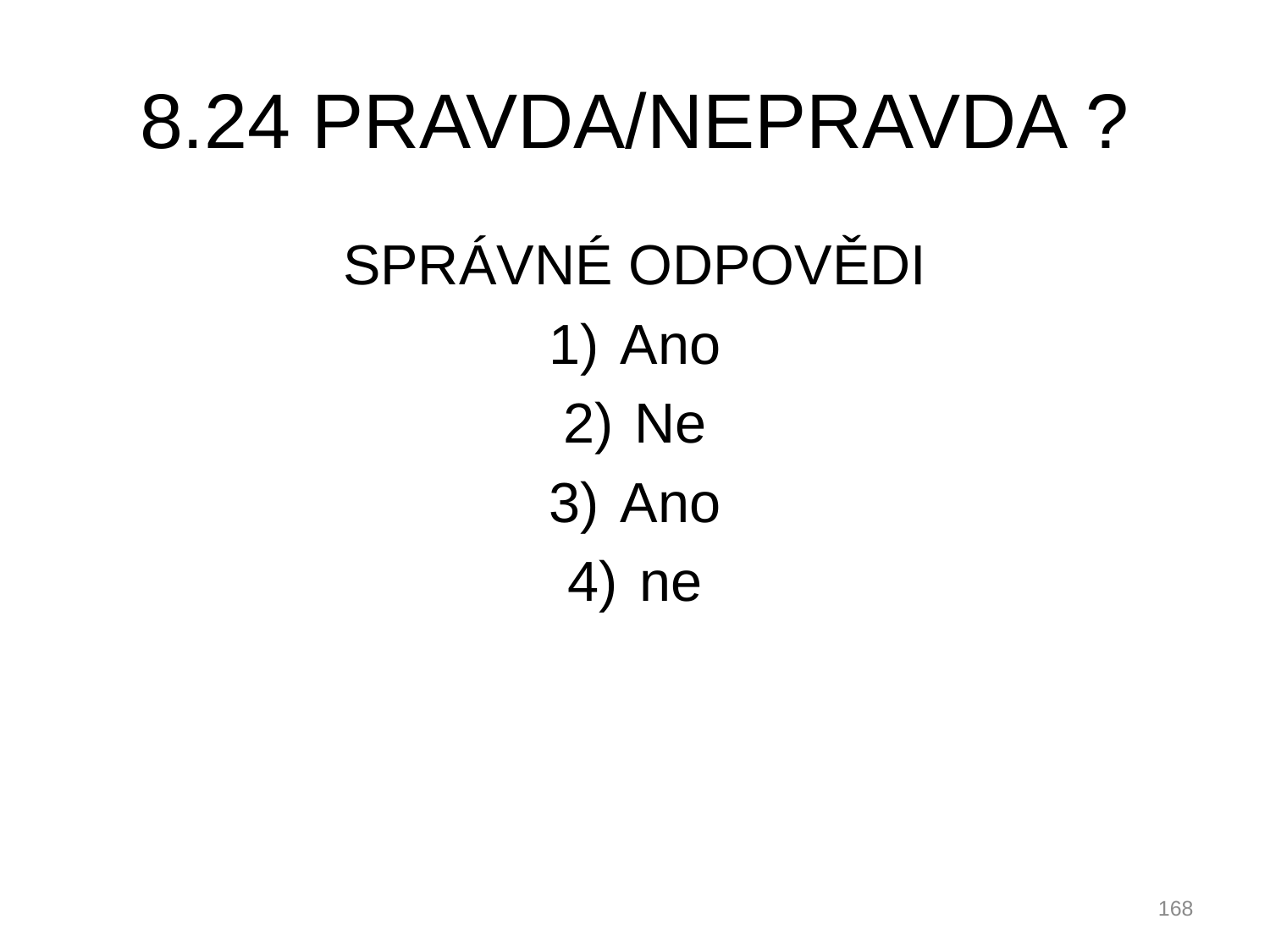

# 8.24 PRAVDA/NEPRAVDA ?
SPRÁVNÉ ODPOVĚDI
Ano
Ne
Ano
ne

168